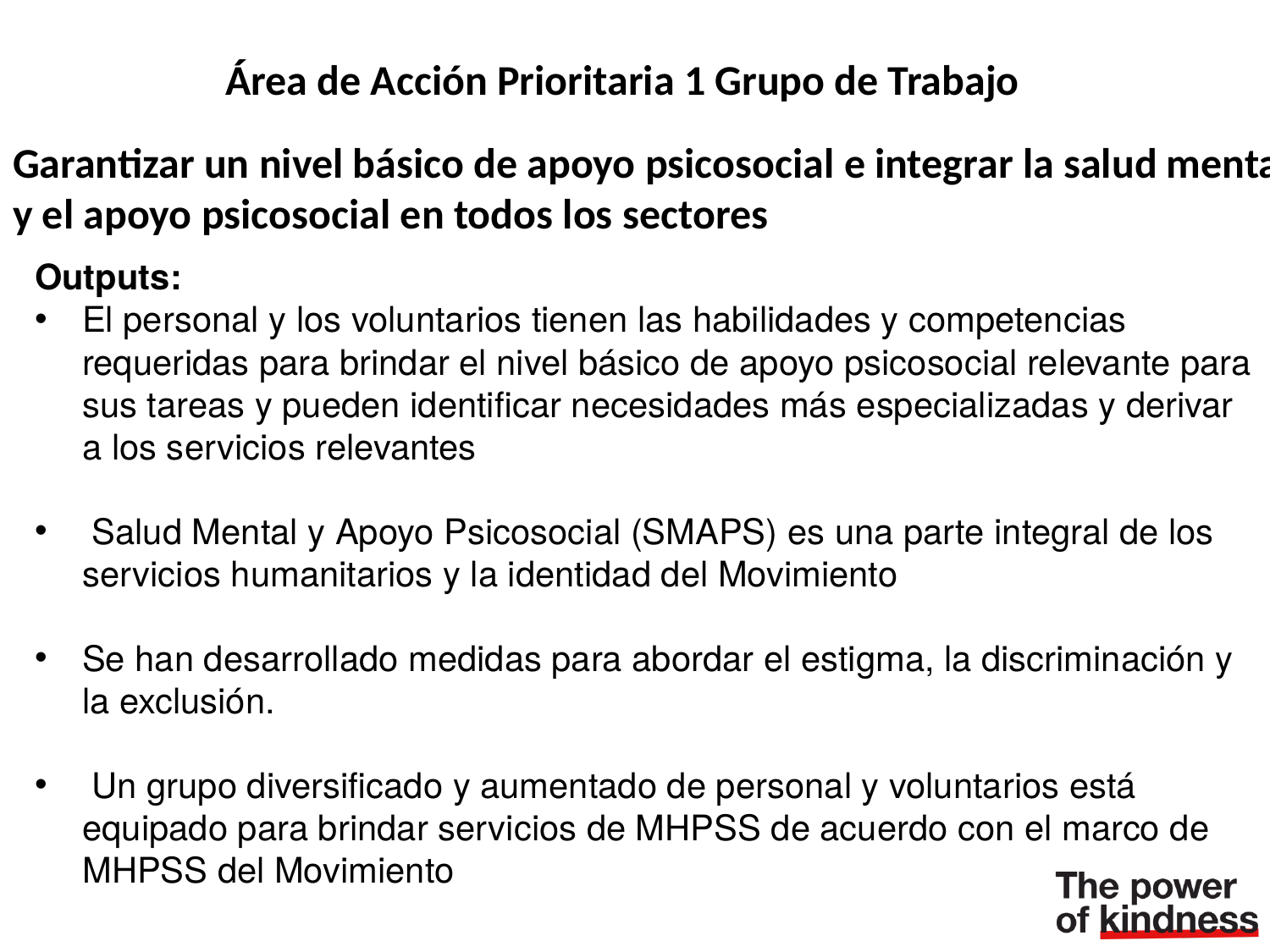

# Área de Acción Prioritaria 1 Grupo de Trabajo
Garantizar un nivel básico de apoyo psicosocial e integrar la salud mental y el apoyo psicosocial en todos los sectores

Outputs:
El personal y los voluntarios tienen las habilidades y competencias requeridas para brindar el nivel básico de apoyo psicosocial relevante para sus tareas y pueden identificar necesidades más especializadas y derivar a los servicios relevantes

 Salud Mental y Apoyo Psicosocial (SMAPS) es una parte integral de los servicios humanitarios y la identidad del Movimiento

Se han desarrollado medidas para abordar el estigma, la discriminación y la exclusión.

 Un grupo diversificado y aumentado de personal y voluntarios está equipado para brindar servicios de MHPSS de acuerdo con el marco de MHPSS del Movimiento